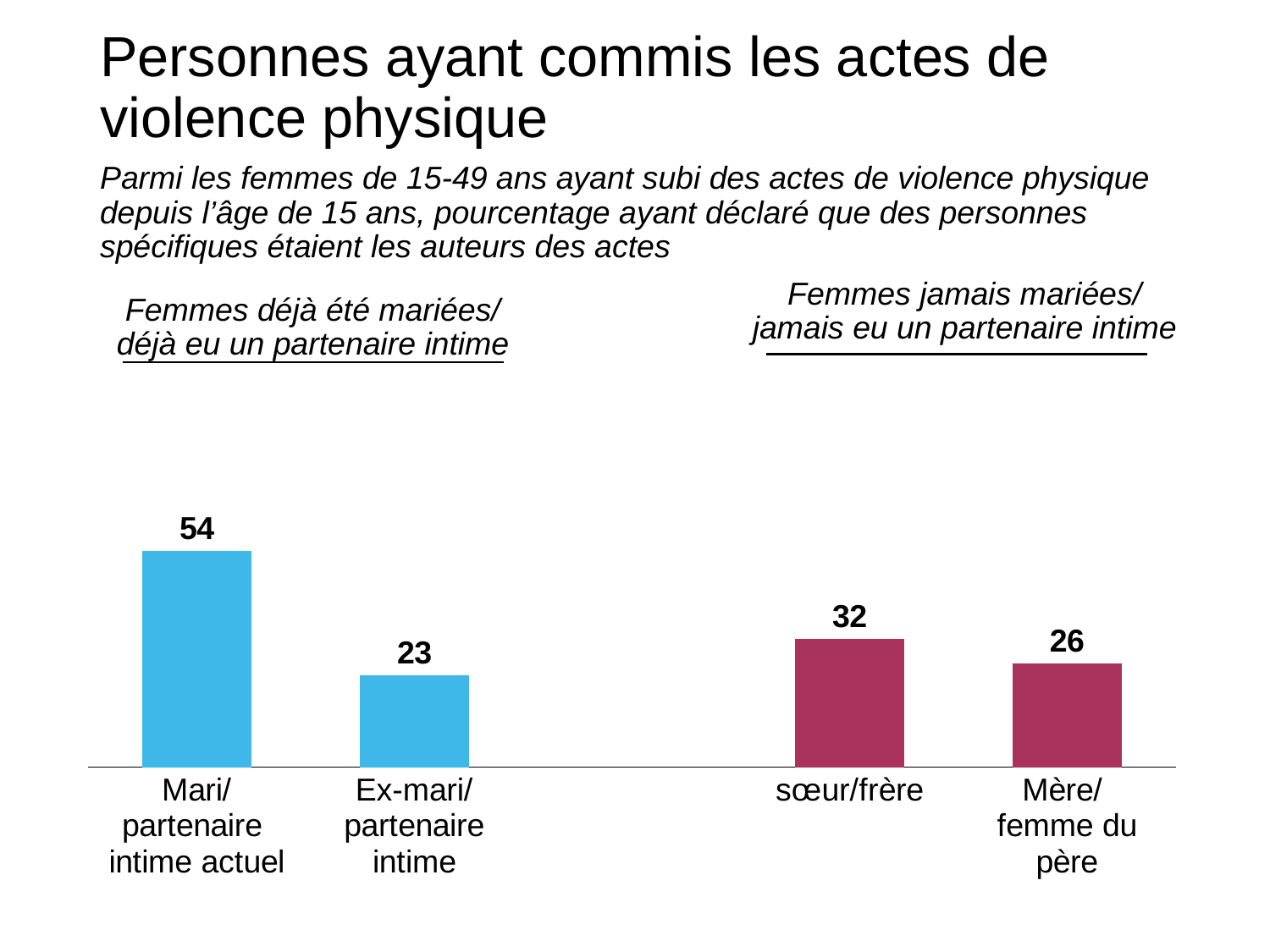

# Personnes ayant commis les actes de violence physique
Parmi les femmes de 15-49 ans ayant subi des actes de violence physique depuis l’âge de 15 ans, pourcentage ayant déclaré que des personnes spécifiques étaient les auteurs des actes
Femmes jamais mariées/ jamais eu un partenaire intime
Femmes déjà été mariées/ déjà eu un partenaire intime

### Chart

| Category | Mari/ partenaire
intime actuel |
|---|---|
| Mari/ partenaire
intime actuel | 54.0 |
| Ex-mari/ partenaire intime | 23.0 |
|  | None |
| sœur/frère | 32.0 |
| Mère/
femme du père | 26.0 |